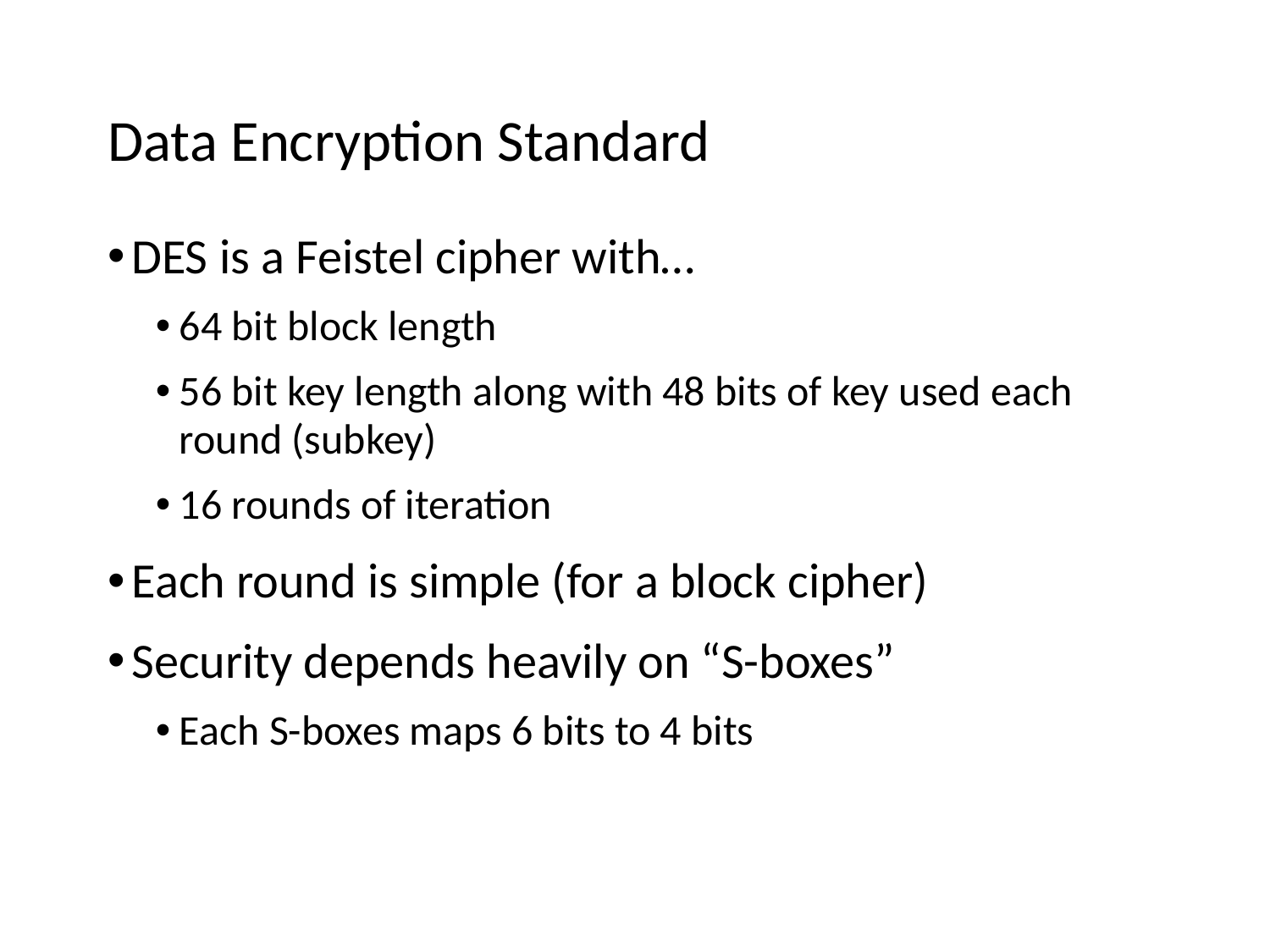

# Data Encryption Standard
DES is a Feistel cipher with…
64 bit block length
56 bit key length along with 48 bits of key used each round (subkey)
16 rounds of iteration
Each round is simple (for a block cipher)
Security depends heavily on “S-boxes”
Each S-boxes maps 6 bits to 4 bits